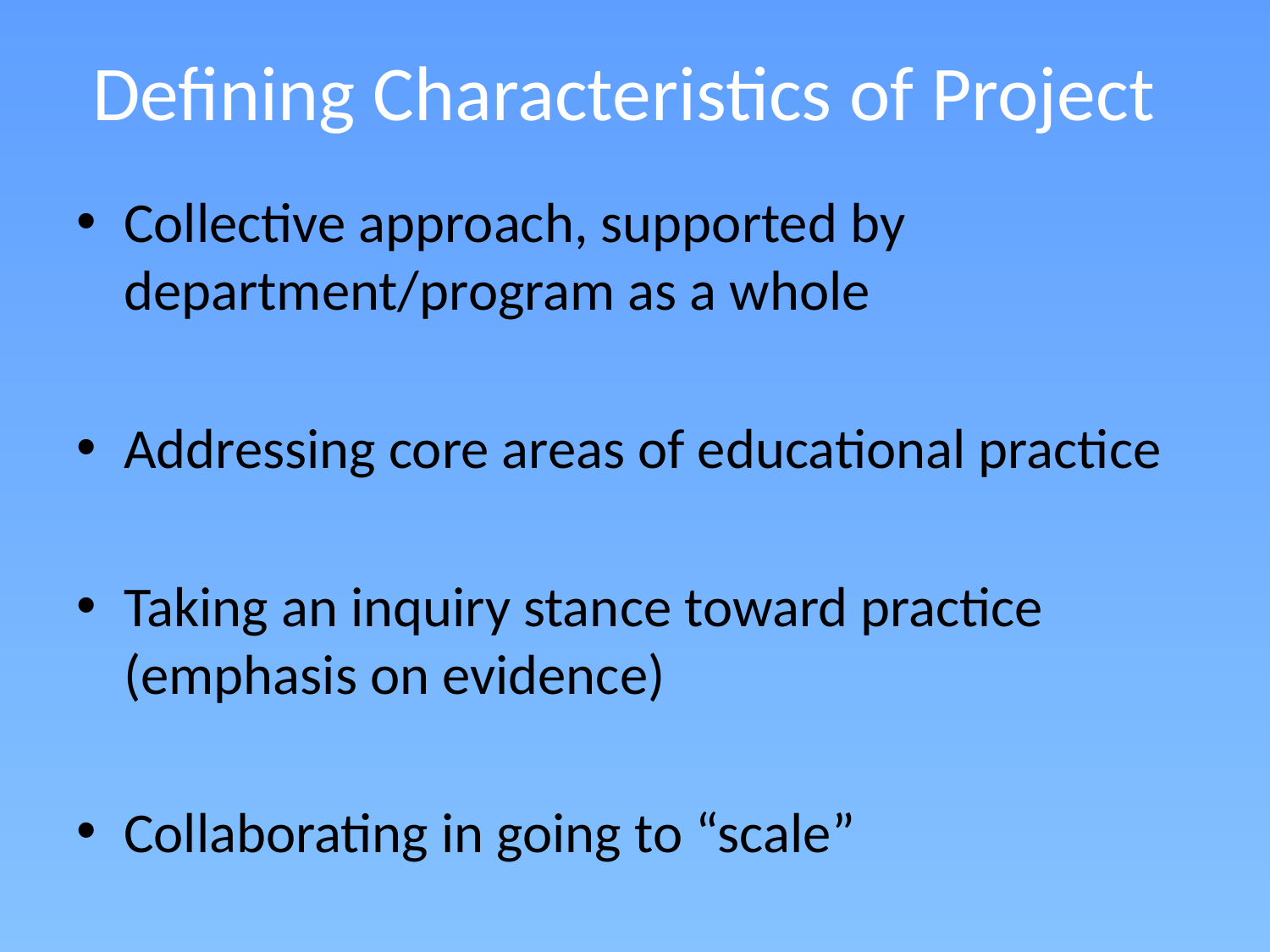

# Defining Characteristics of Project
Collective approach, supported by department/program as a whole

Addressing core areas of educational practice

Taking an inquiry stance toward practice (emphasis on evidence)

Collaborating in going to “scale”